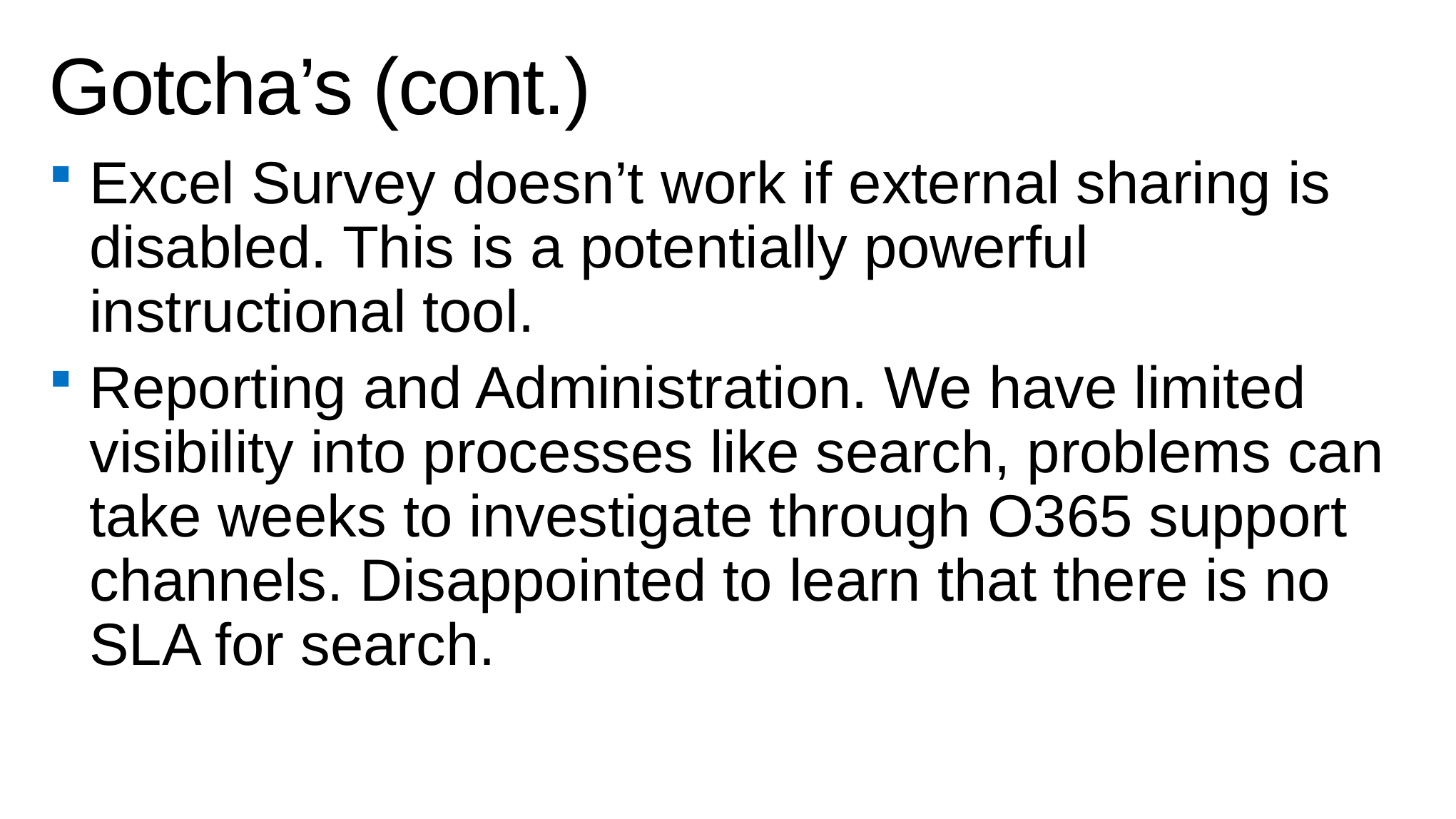

# Gotcha’s (cont.)
Excel Survey doesn’t work if external sharing is disabled. This is a potentially powerful instructional tool.
Reporting and Administration. We have limited visibility into processes like search, problems can take weeks to investigate through O365 support channels. Disappointed to learn that there is no SLA for search.